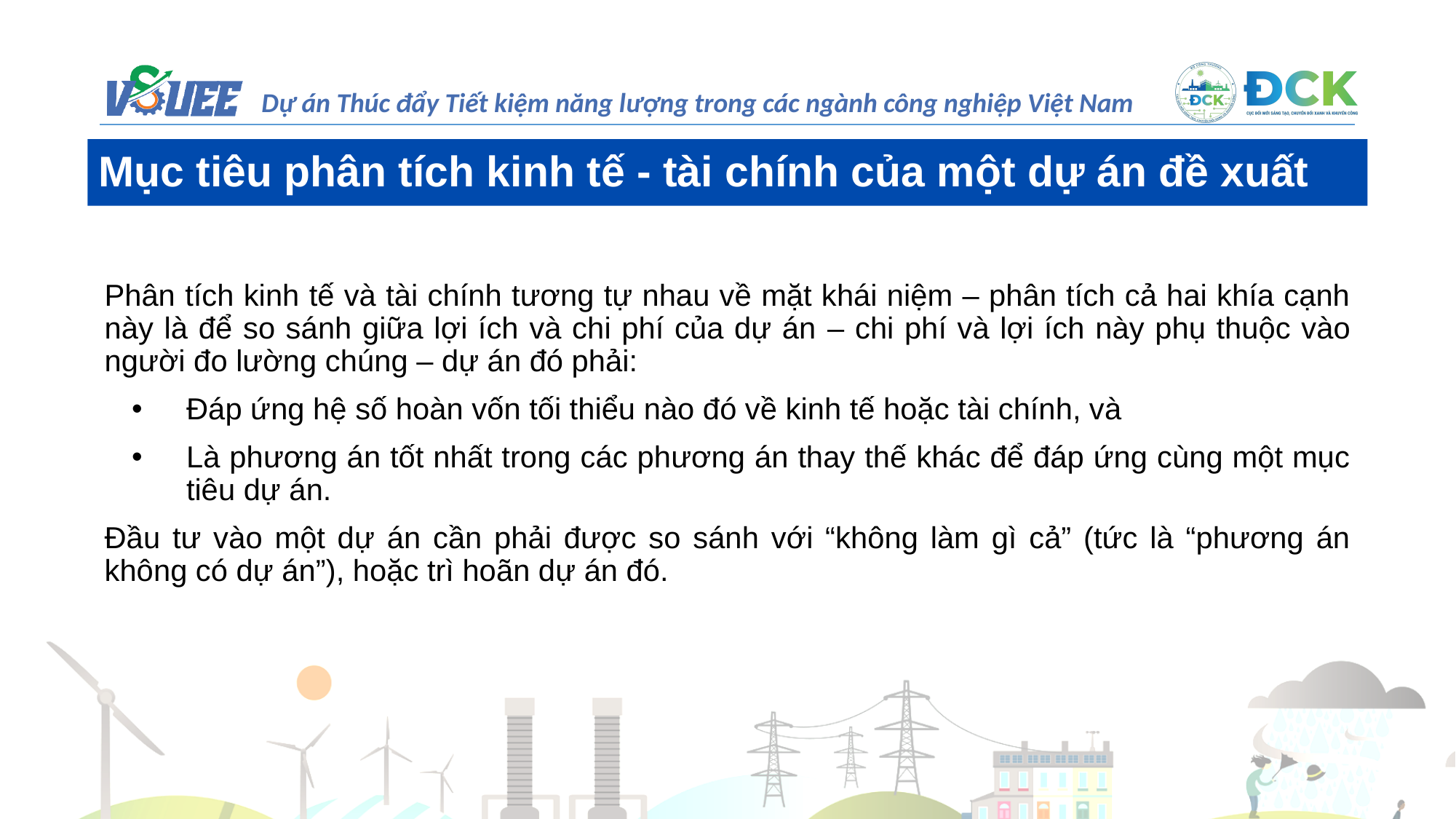

Mục tiêu phân tích kinh tế - tài chính của một dự án đề xuất
Phân tích kinh tế và tài chính tương tự nhau về mặt khái niệm – phân tích cả hai khía cạnh này là để so sánh giữa lợi ích và chi phí của dự án – chi phí và lợi ích này phụ thuộc vào người đo lường chúng – dự án đó phải:
Đáp ứng hệ số hoàn vốn tối thiểu nào đó về kinh tế hoặc tài chính, và
Là phương án tốt nhất trong các phương án thay thế khác để đáp ứng cùng một mục tiêu dự án.
Đầu tư vào một dự án cần phải được so sánh với “không làm gì cả” (tức là “phương án không có dự án”), hoặc trì hoãn dự án đó.